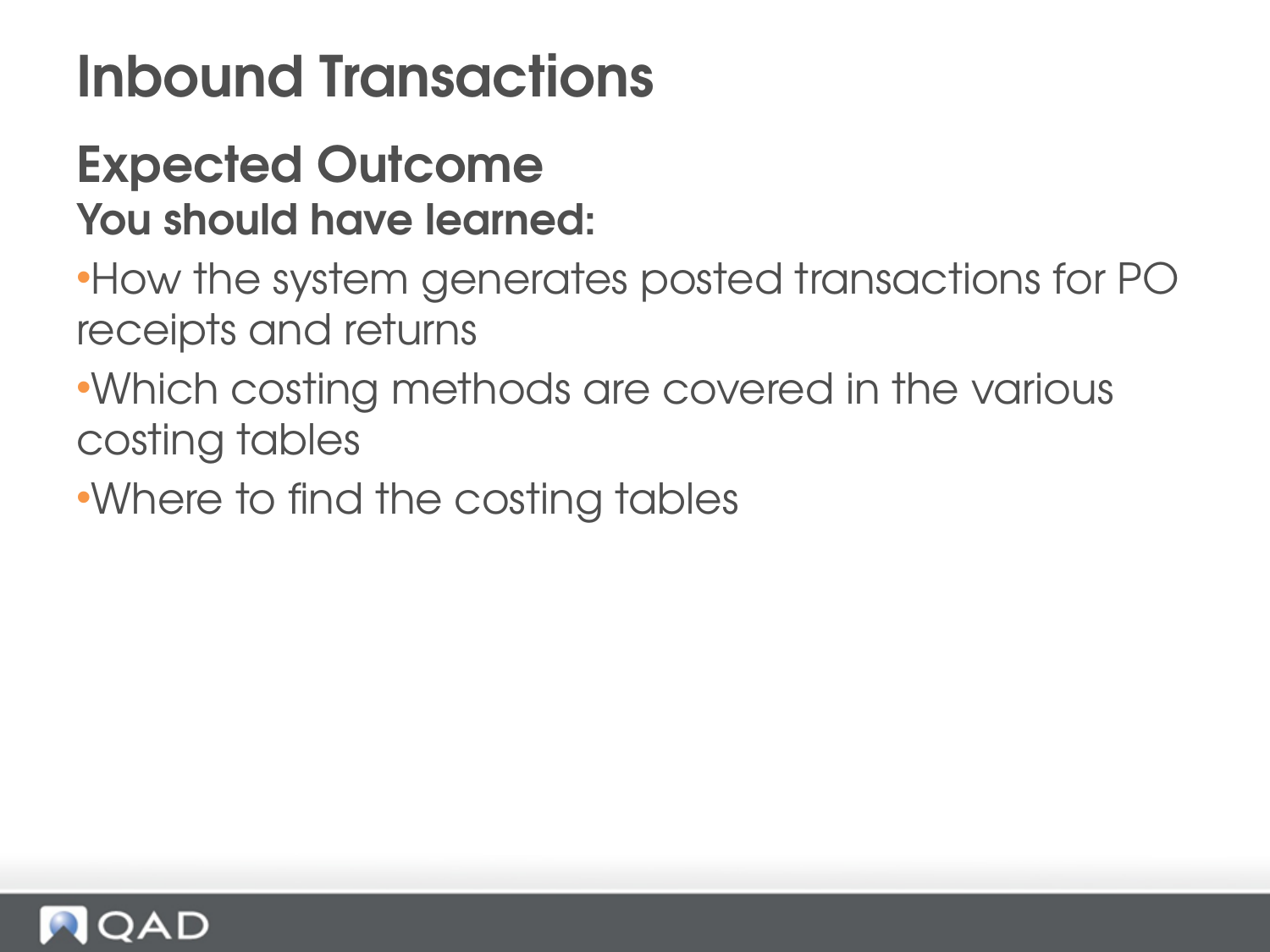

# Inbound Transactions
Expected Outcome
You should have learned:
How the system generates posted transactions for PO receipts and returns
Which costing methods are covered in the various costing tables
Where to find the costing tables